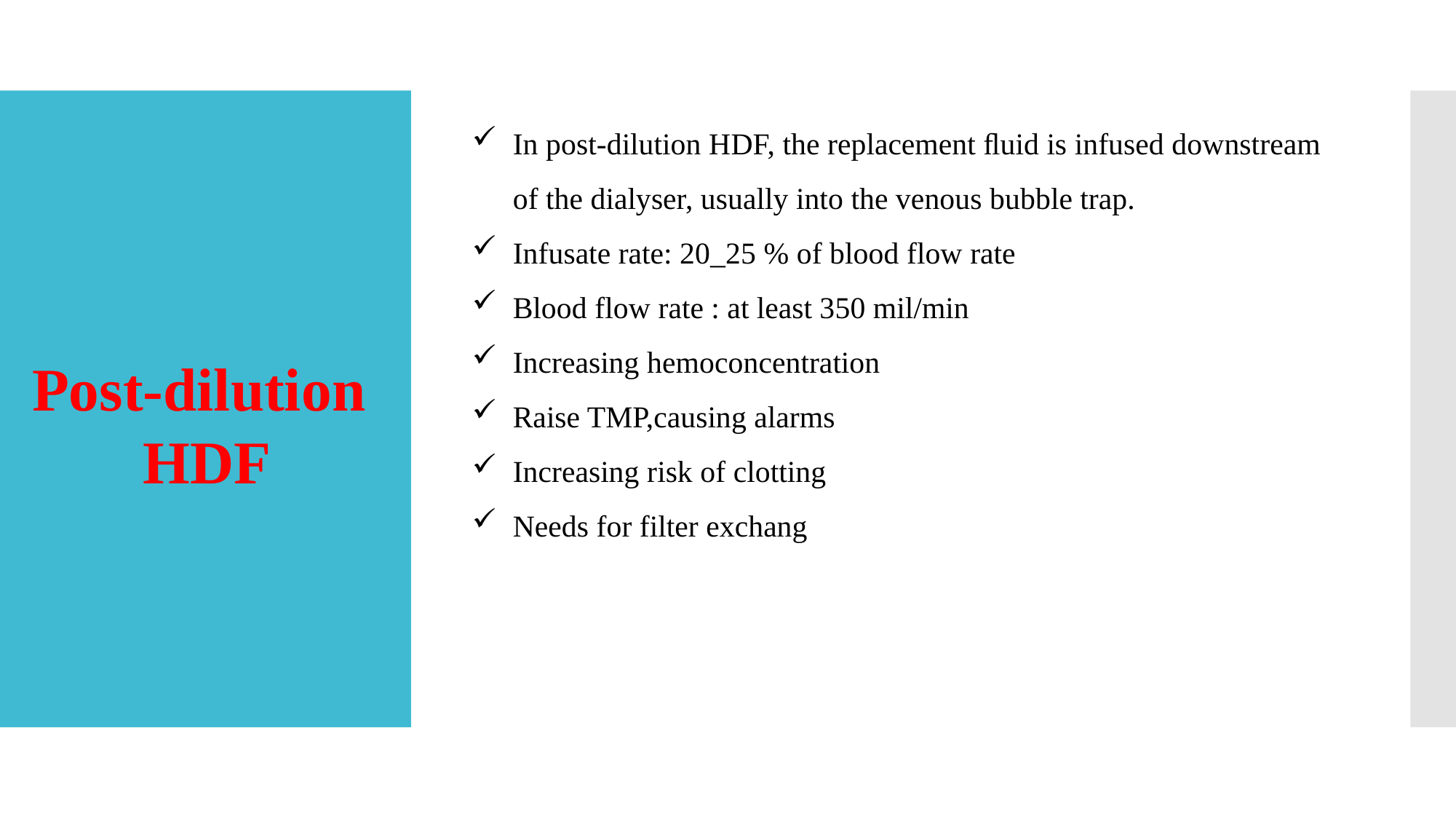

In post-dilution HDF, the replacement ﬂuid is infused downstream of the dialyser, usually into the venous bubble trap.
Infusate rate: 20_25 % of blood flow rate
Blood flow rate : at least 350 mil/min
Increasing hemoconcentration
Raise TMP,causing alarms
Increasing risk of clotting
Needs for filter exchang
Post-dilution
HDF